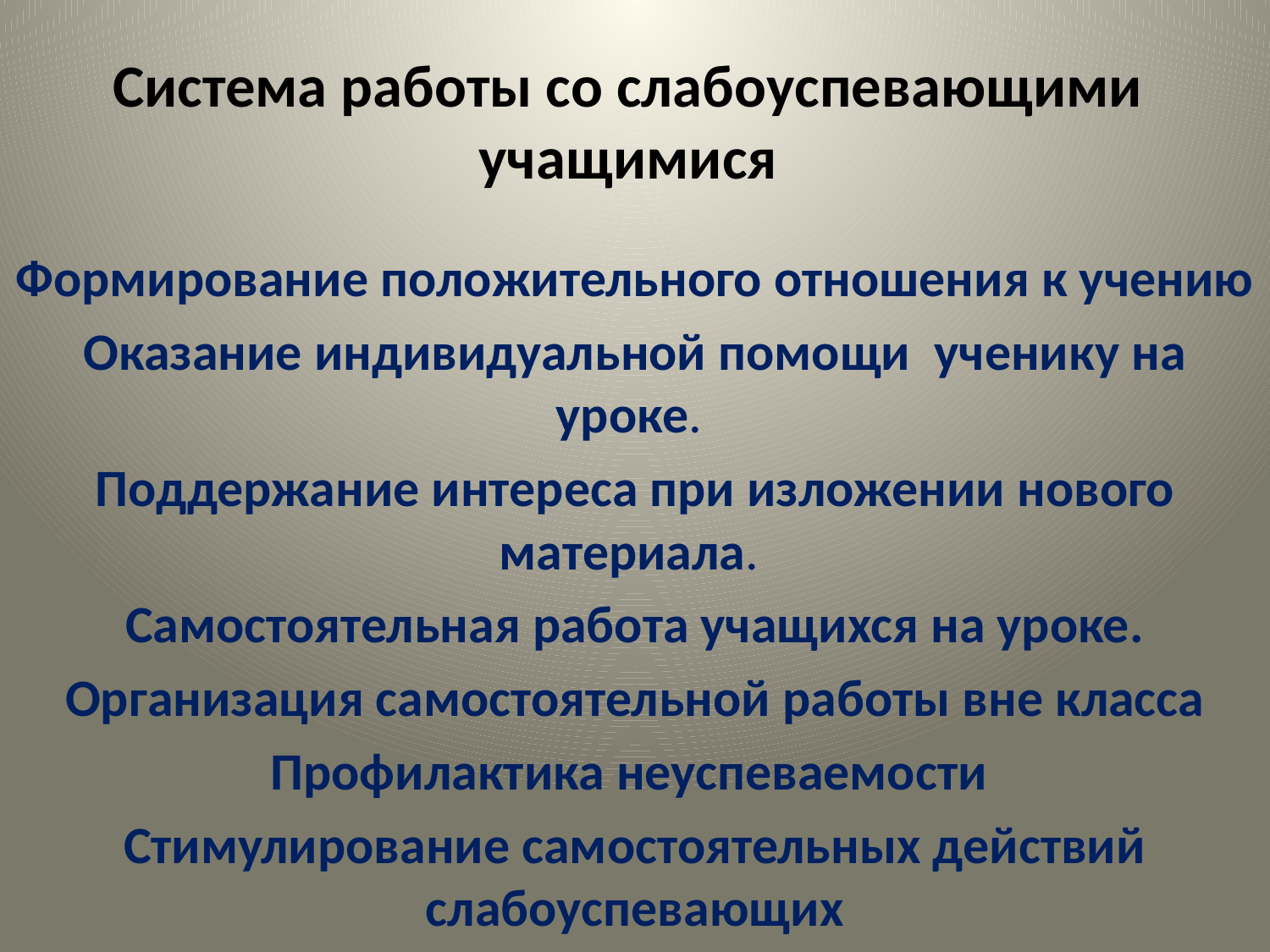

# Система работы со слабоуспевающими  учащимися
Формирование положительного отношения к учению
Оказание индивидуальной помощи  ученику на уроке.
Поддержание интереса при изложении нового материала.
Самостоятельная работа учащихся на уроке.
Организация самостоятельной работы вне класса
Профилактика неуспеваемости
Стимулирование самостоятельных действий слабоуспевающих